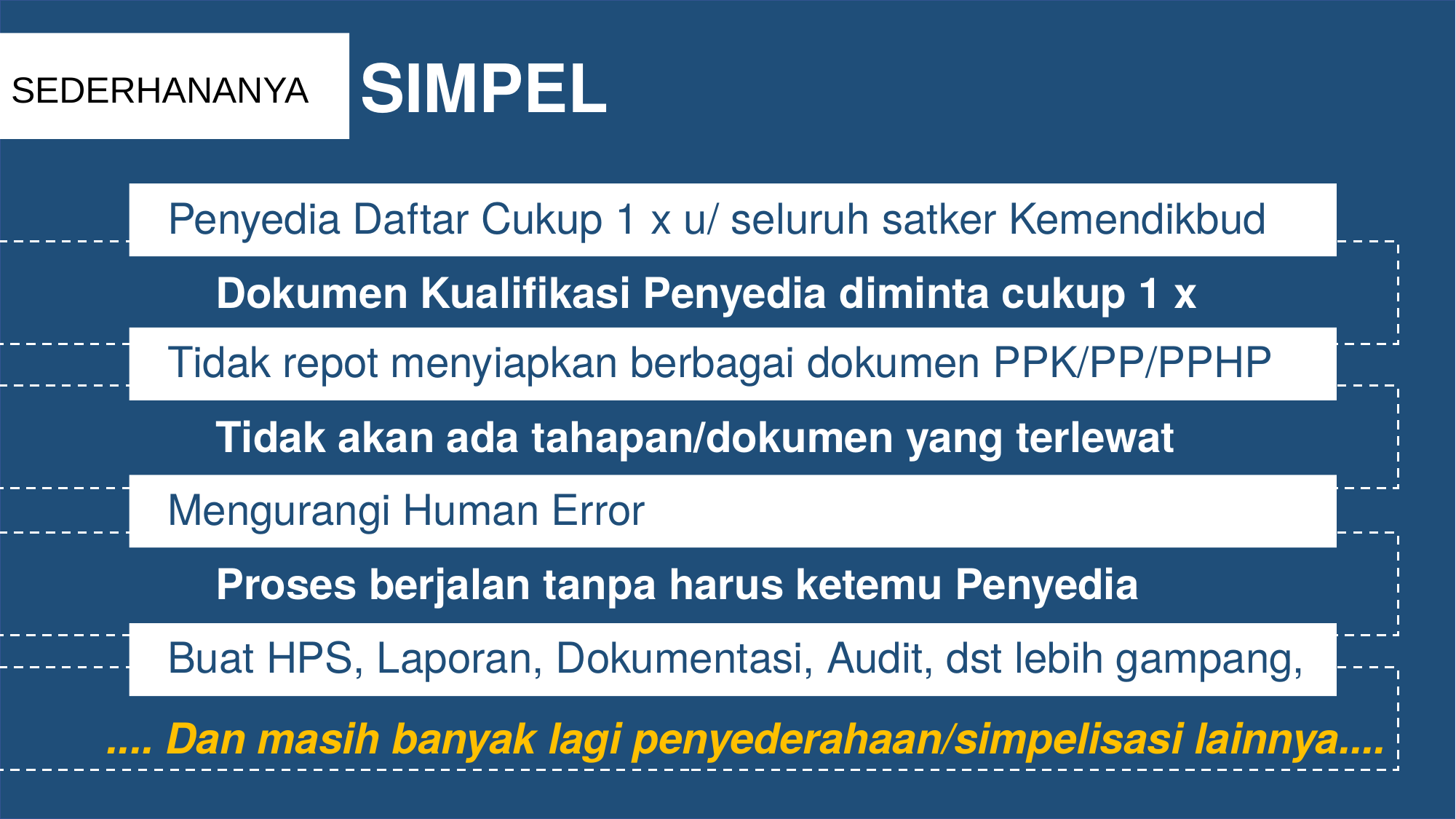

SEDERHANANYA
SIMPEL
Penyedia Daftar Cukup 1 x u/ seluruh satker Kemendikbud

Dokumen Kualifikasi Penyedia diminta cukup 1 x

Tidak repot menyiapkan berbagai dokumen PPK/PP/PPHP

Tidak akan ada tahapan/dokumen yang terlewat

Mengurangi Human Error

Proses berjalan tanpa harus ketemu Penyedia

Buat HPS, Laporan, Dokumentasi, Audit, dst lebih gampang,

.... Dan masih banyak lagi penyederahaan/simpelisasi lainnya....